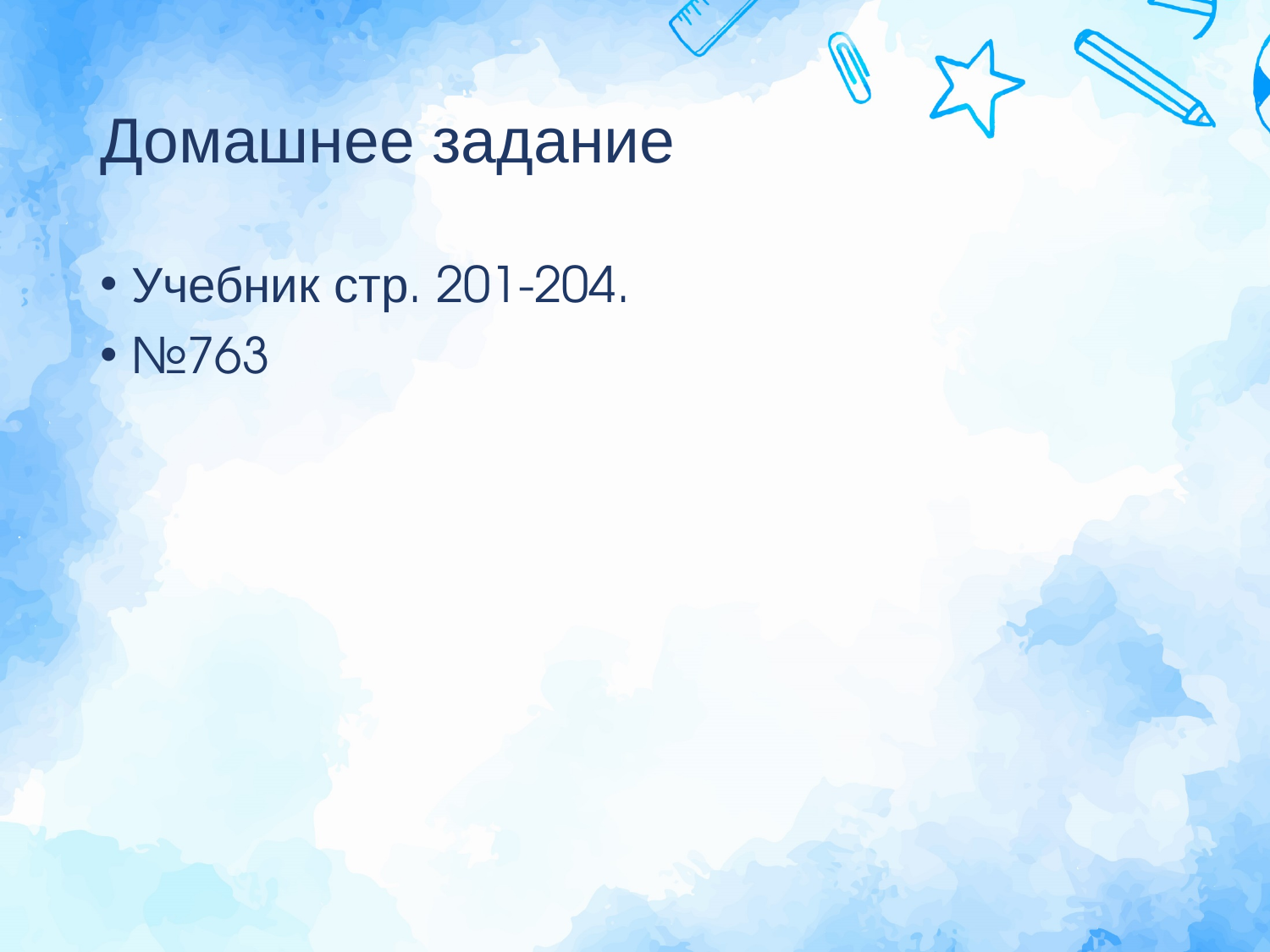

# Домашнее задание
Учебник стр. 201-204.
№763